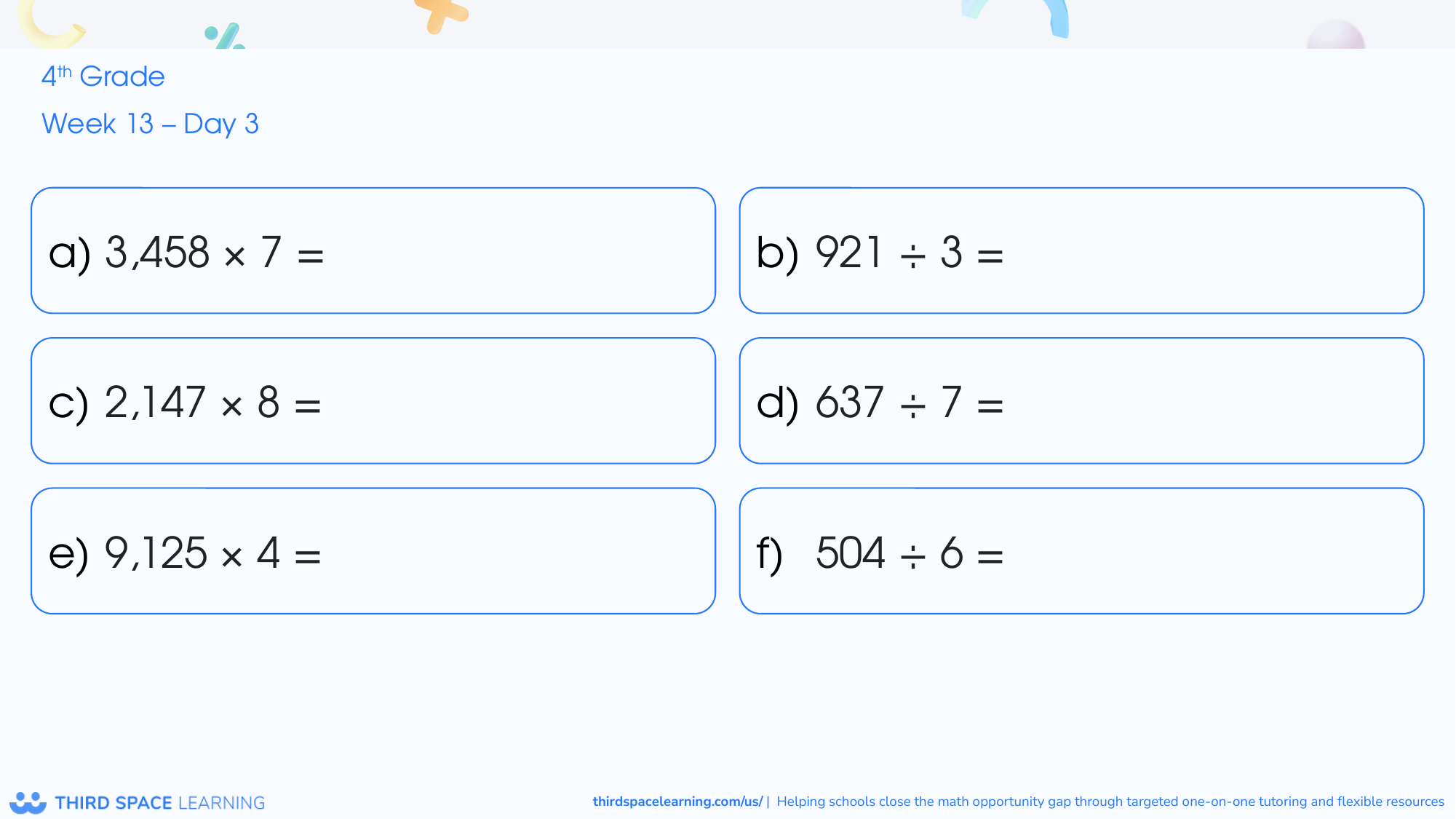

4th Grade
Week 13 – Day 3
3,458 × 7 =
921 ÷ 3 =
2,147 × 8 =
637 ÷ 7 =
9,125 × 4 =
504 ÷ 6 =